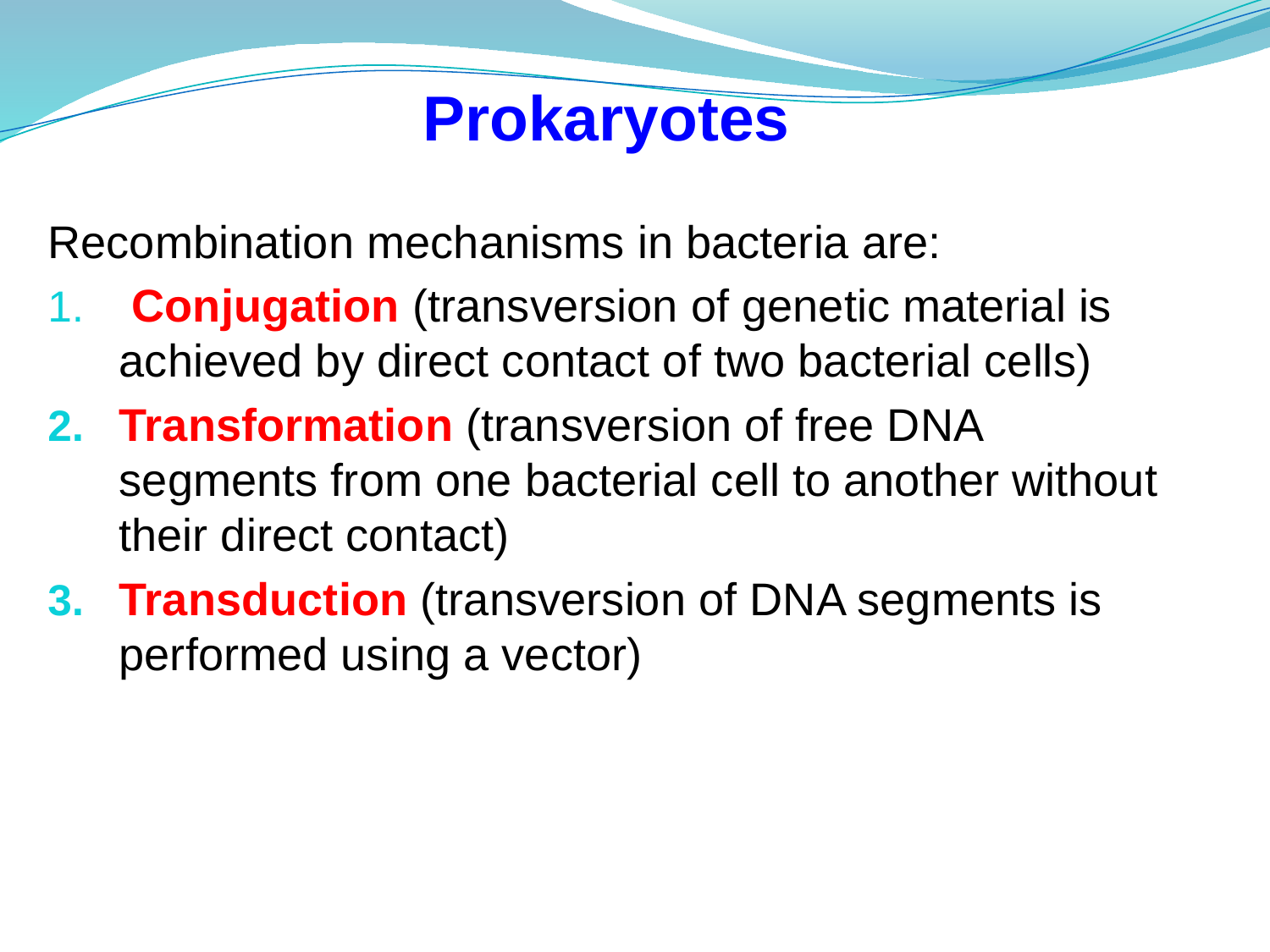

Prokaryotes
Recombination mechanisms in bacteria are:
 Conjugation (transversion of genetic material is achieved by direct contact of two bacterial cells)
Transformation (transversion of free DNA segments from one bacterial cell to another without their direct contact)
Transduction (transversion of DNA segments is performed using a vector)